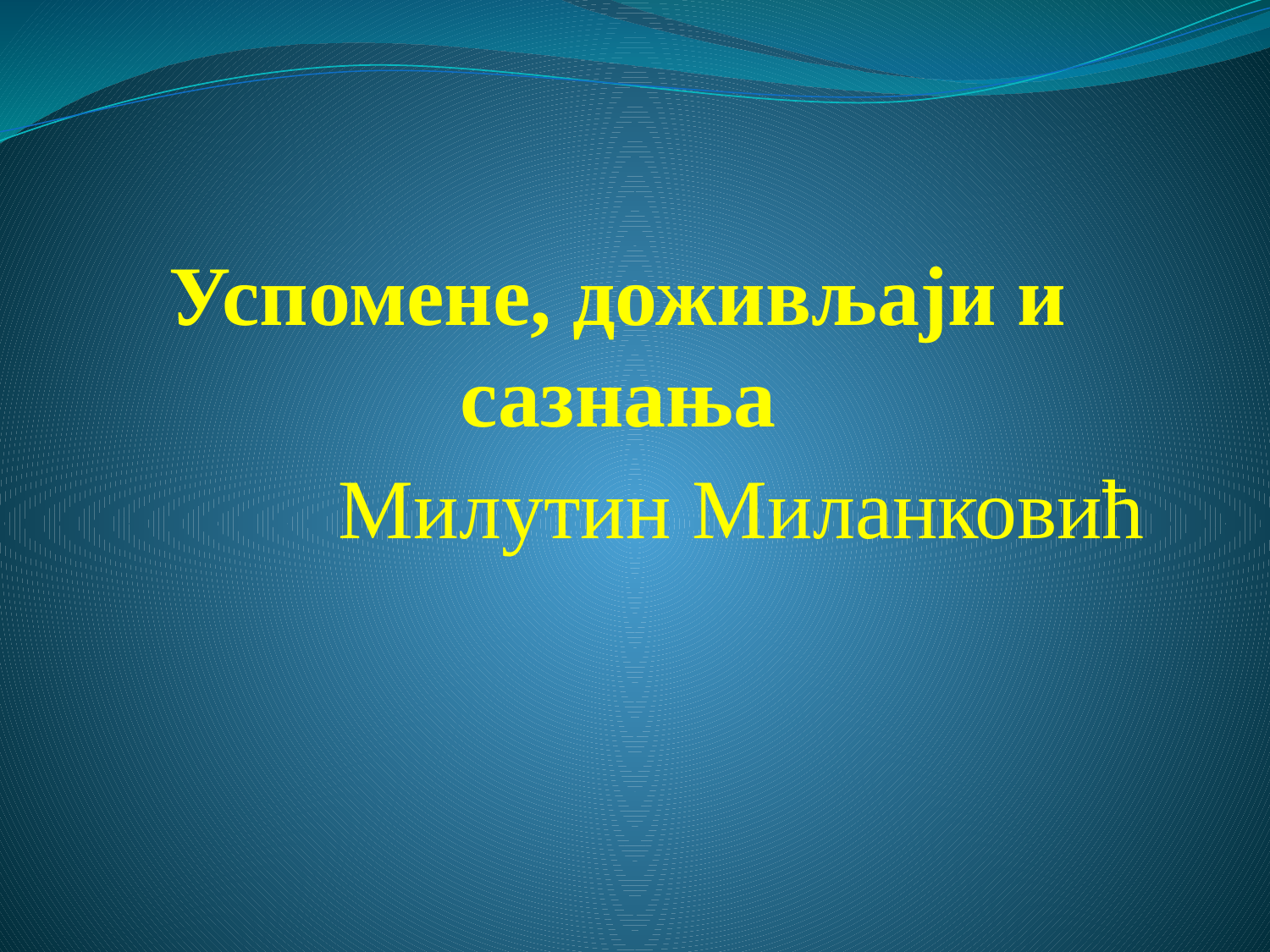

# Успомене, доживљаји и сазнања
            Милутин Миланковић